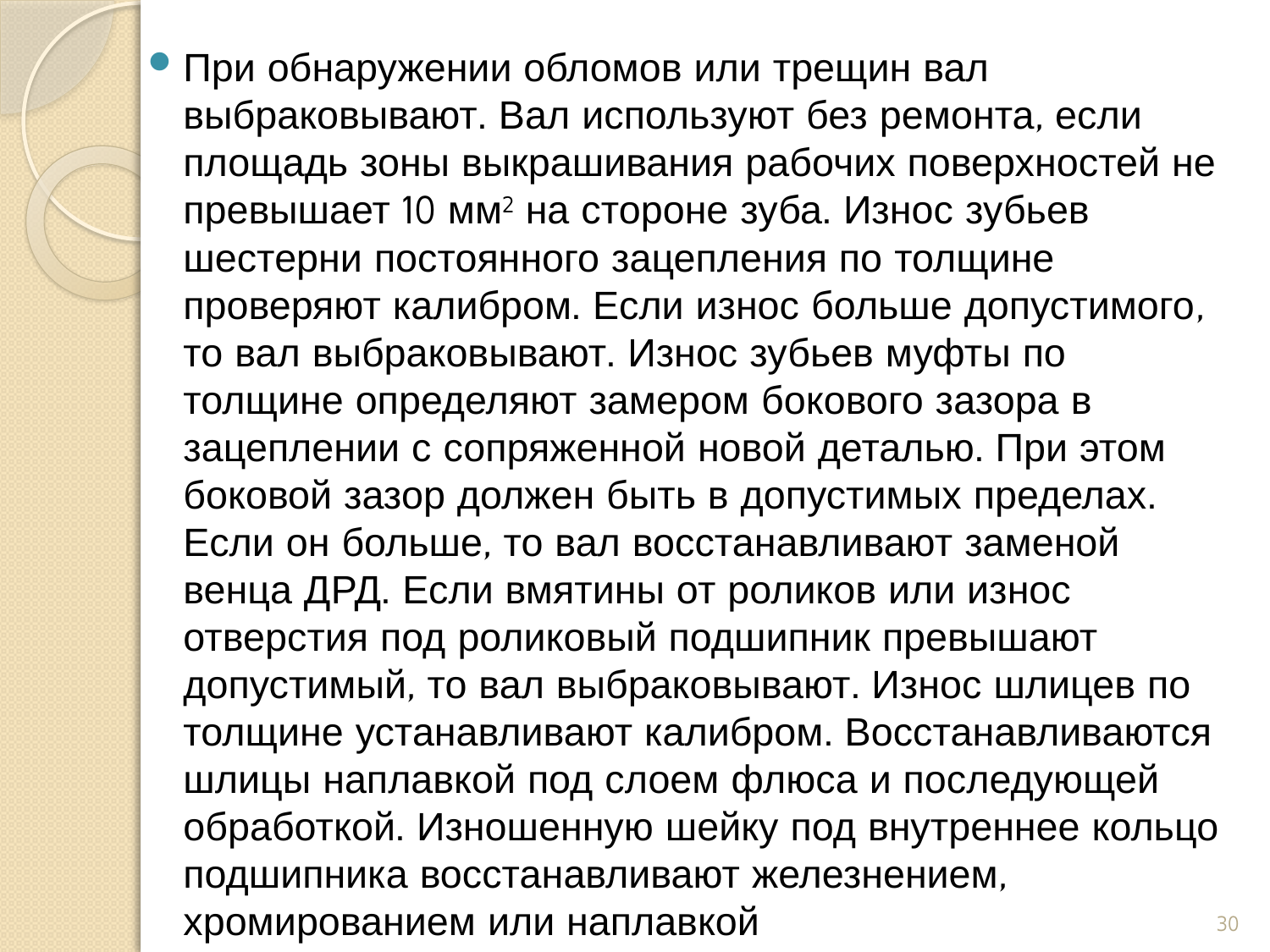

При обнаружении обломов или трещин вал выбраковыва­ют. Вал используют без ремонта, если площадь зоны выкра­шивания рабочих поверхностей не превышает 10 мм2 на сто­роне зуба. Износ зубьев шестерни постоянного зацепления по толщине проверяют калибром. Если износ больше допустимо­го, то вал выбраковывают. Износ зубьев муфты по толщине определяют замером бокового зазора в зацеплении с сопря­женной новой деталью. При этом боковой зазор должен быть в допустимых пределах. Если он больше, то вал восстанавли­вают заменой венца ДРД. Если вмятины от роликов или износ отверстия под роликовый подшипник превышают допусти­мый, то вал выбраковывают. Износ шлицев по толщине уста­навливают калибром. Восстанавливаются шлицы наплавкой под слоем флюса и последующей обработкой. Изношенную шейку под внутреннее кольцо подшипника восстанавливают железнением, хромированием или наплавкой
30